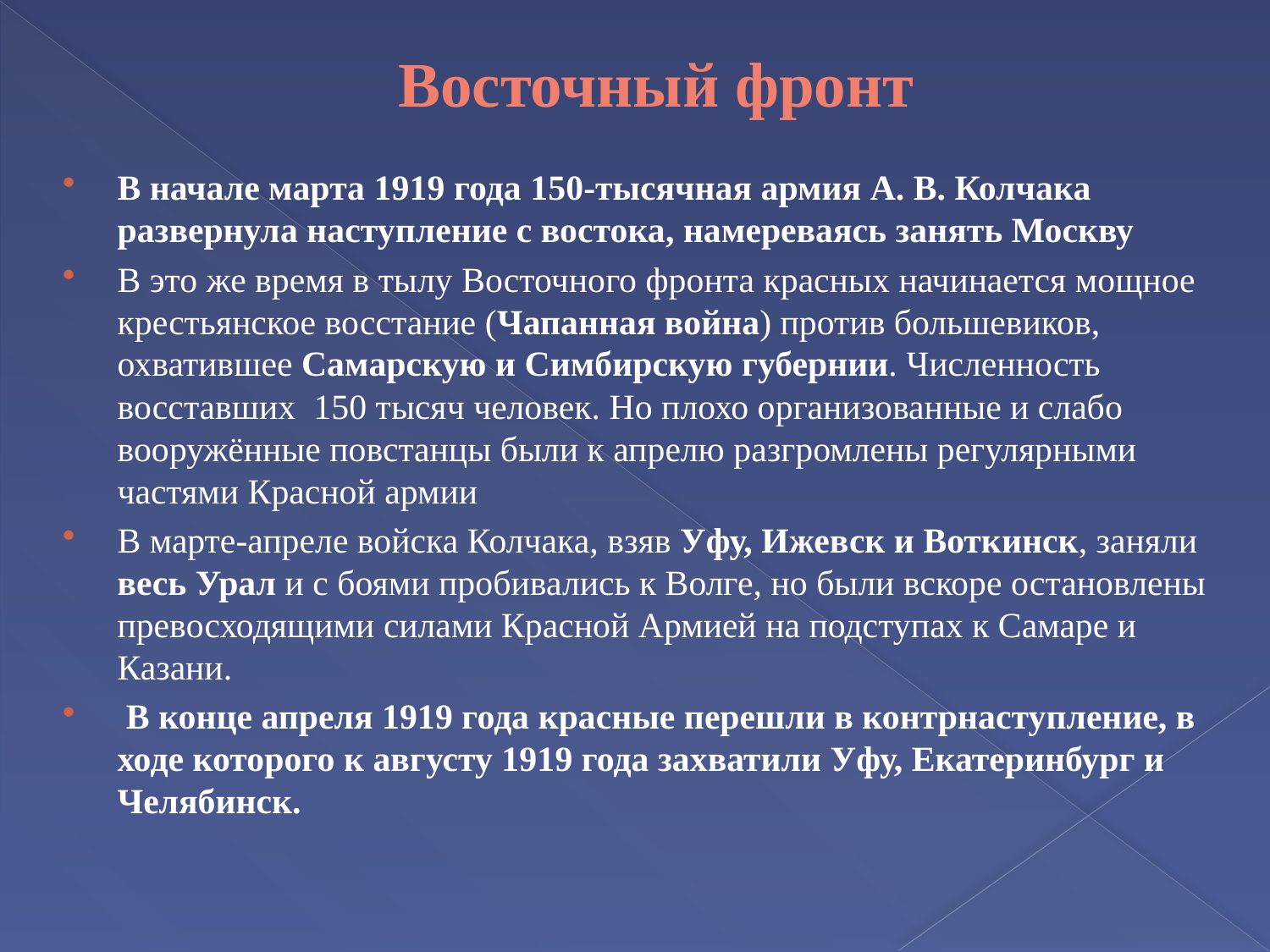

# Восточный фронт
В начале марта 1919 года 150-тысячная армия А. В. Колчака развернула наступление с востока, намереваясь занять Москву
В это же время в тылу Восточного фронта красных начинается мощное крестьянское восстание (Чапанная война) против большевиков, охватившее Самарскую и Симбирскую губернии. Численность восставших  150 тысяч человек. Но плохо организованные и слабо вооружённые повстанцы были к апрелю разгромлены регулярными частями Красной армии
В марте-апреле войска Колчака, взяв Уфу, Ижевск и Воткинск, заняли весь Урал и с боями пробивались к Волге, но были вскоре остановлены превосходящими силами Красной Армией на подступах к Самаре и Казани.
 В конце апреля 1919 года красные перешли в контрнаступление, в ходе которого к августу 1919 года захватили Уфу, Екатеринбург и Челябинск.